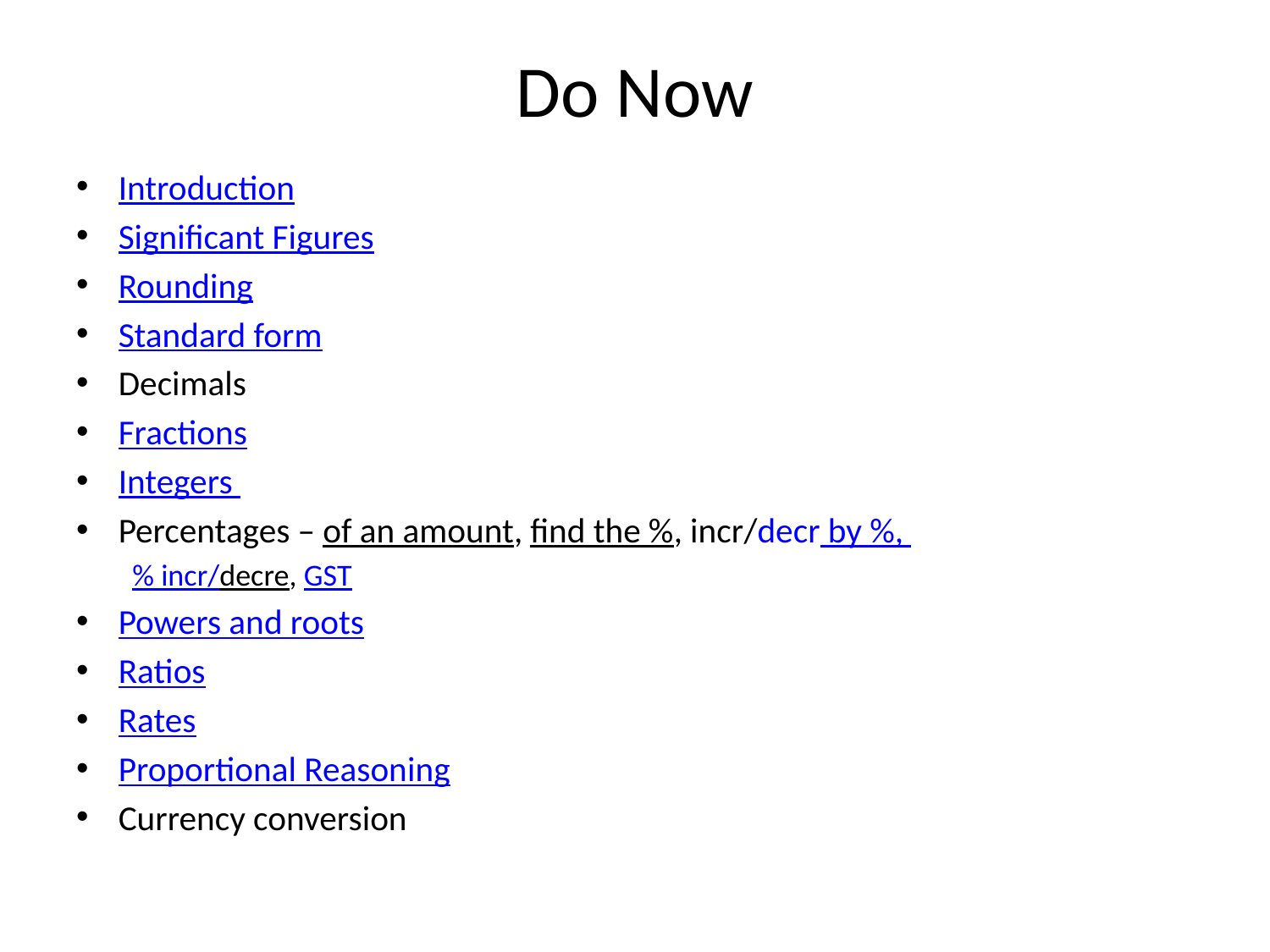

# Do Now
Introduction
Significant Figures
Rounding
Standard form
Decimals
Fractions
Integers
Percentages – of an amount, find the %, incr/decr by %,
% incr/decre, GST
Powers and roots
Ratios
Rates
Proportional Reasoning
Currency conversion